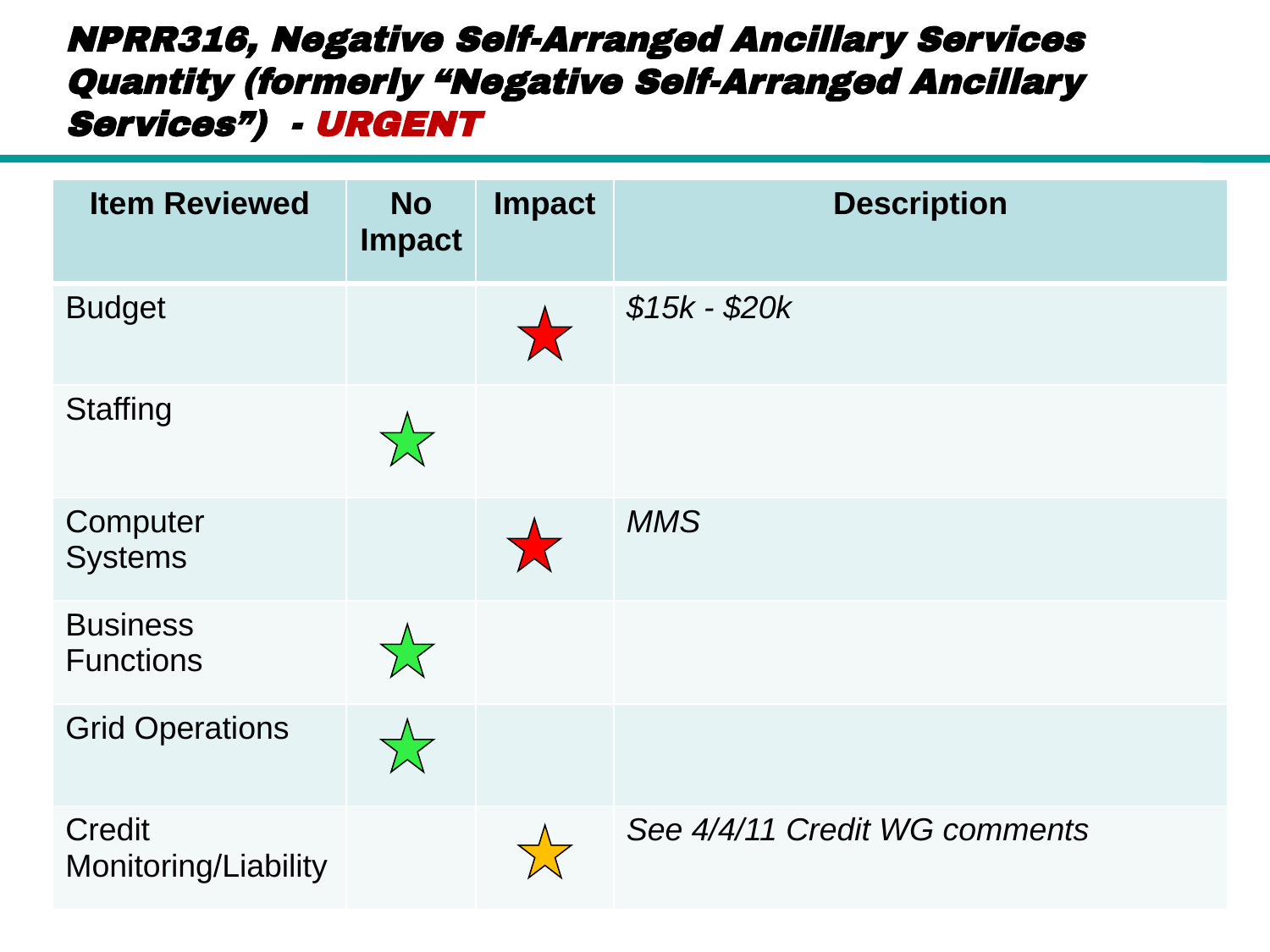

NPRR316, Negative Self-Arranged Ancillary Services Quantity (formerly “Negative Self-Arranged Ancillary Services”)  - Urgent

| Item Reviewed | No Impact | Impact | Description |
| --- | --- | --- | --- |
| Budget |  |  | $15k - $20k |
| Staffing |  |  |  |
| Computer Systems |  |  | MMS |
| Business Functions |  |  |  |
| Grid Operations |  |  |  |
| Credit Monitoring/Liability |  |  | See 4/4/11 Credit WG comments |